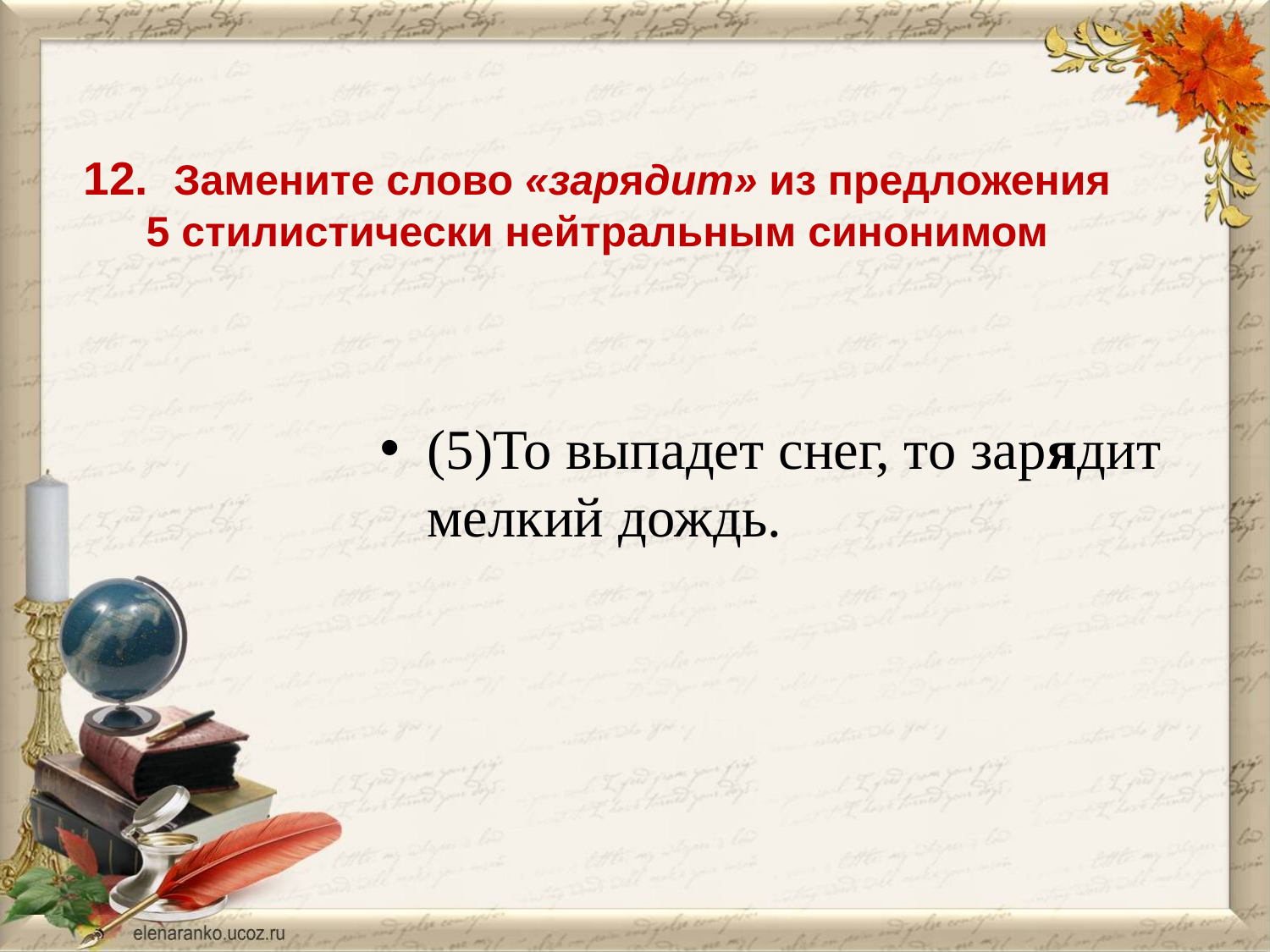

# 12.  Замените слово «зарядит» из предложения 5 стилистически нейтральным синонимом
(5)То выпадет снег, то зарядит мелкий дождь.